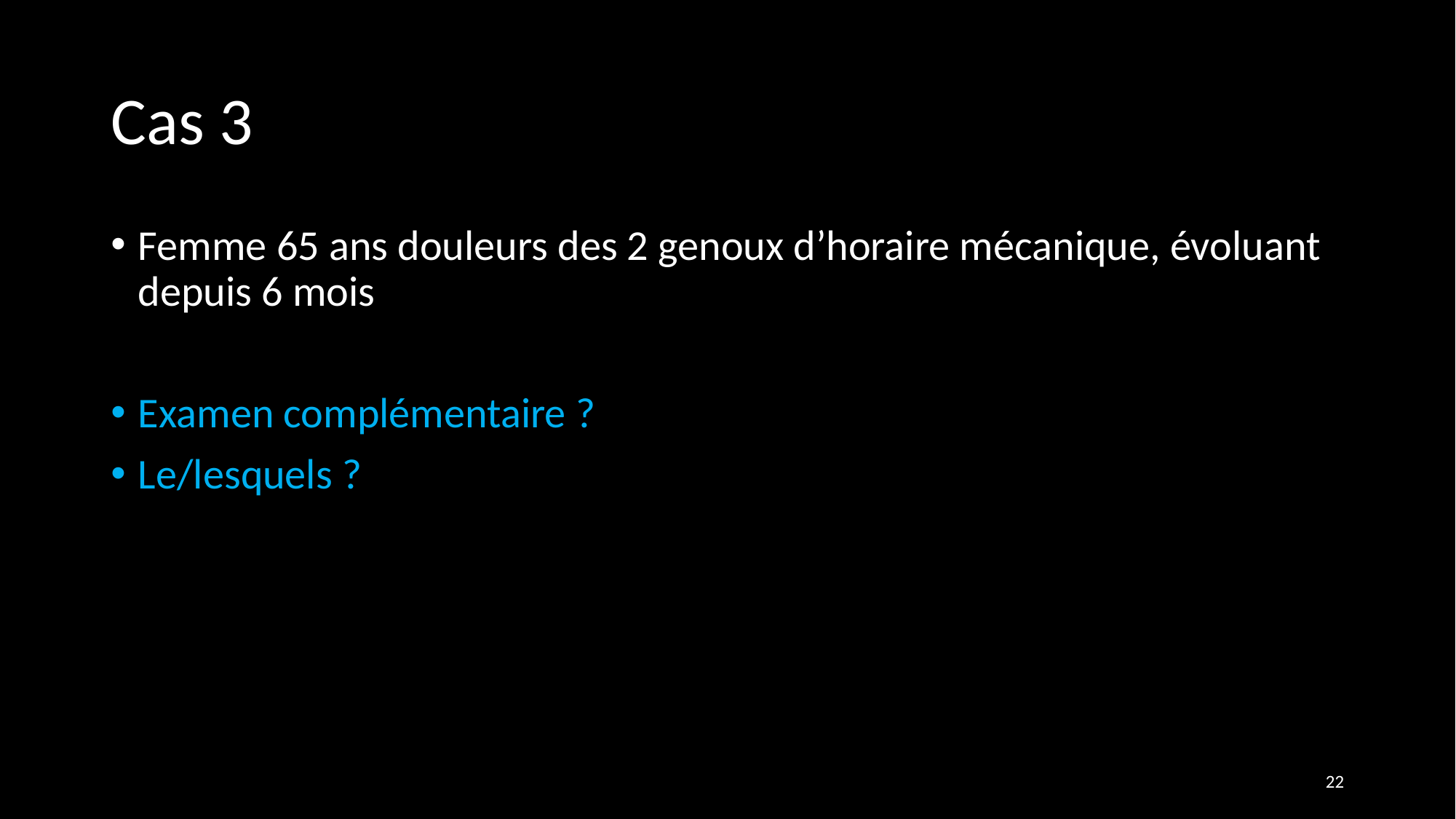

# Cas 3
Femme 65 ans douleurs des 2 genoux d’horaire mécanique, évoluant depuis 6 mois

Examen complémentaire ?
Le/lesquels ?

22